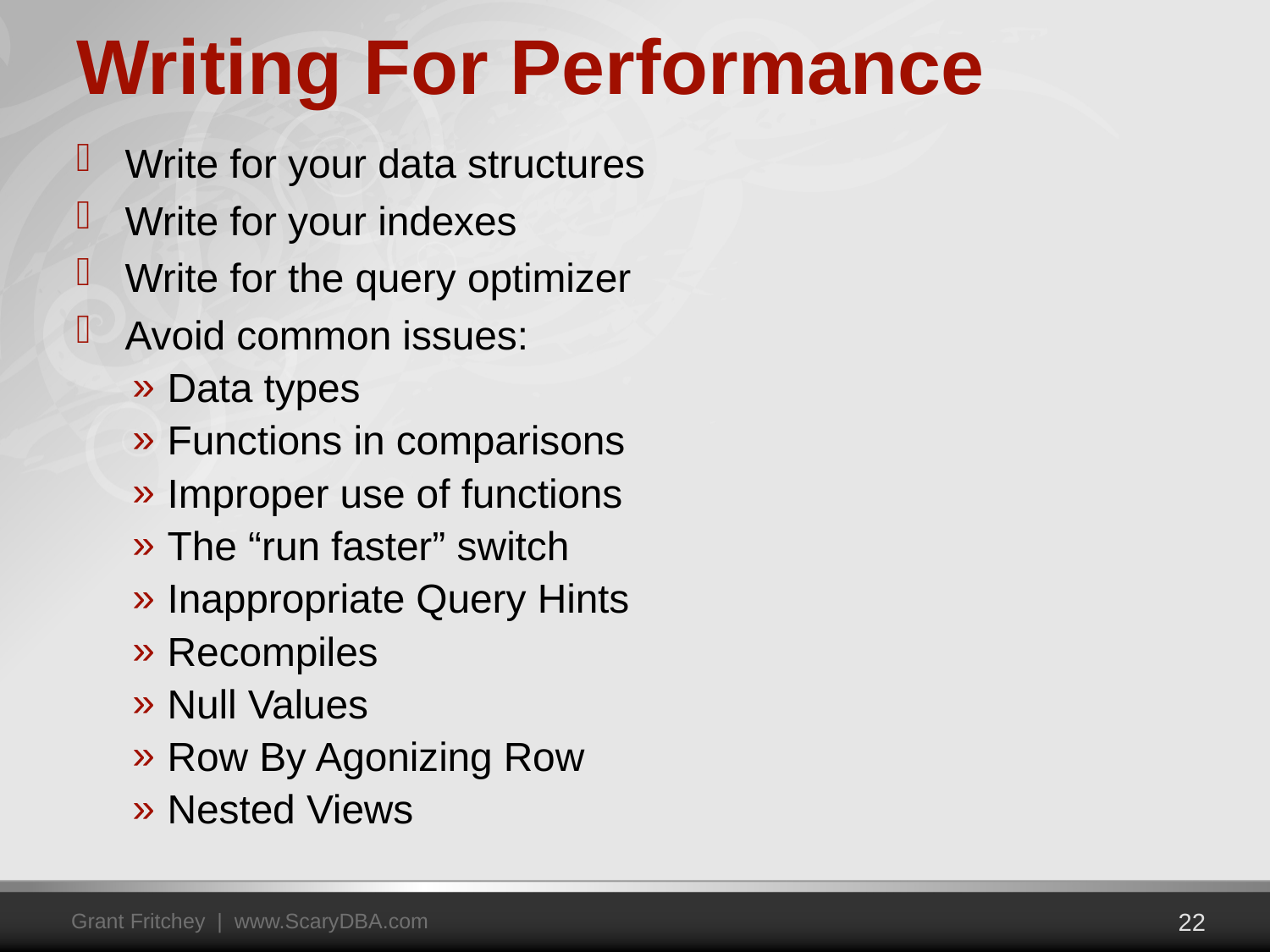

# Writing For Performance
Write for your data structures
Write for your indexes
Write for the query optimizer
Avoid common issues:
Data types
Functions in comparisons
Improper use of functions
The “run faster” switch
Inappropriate Query Hints
Recompiles
Null Values
Row By Agonizing Row
Nested Views

22